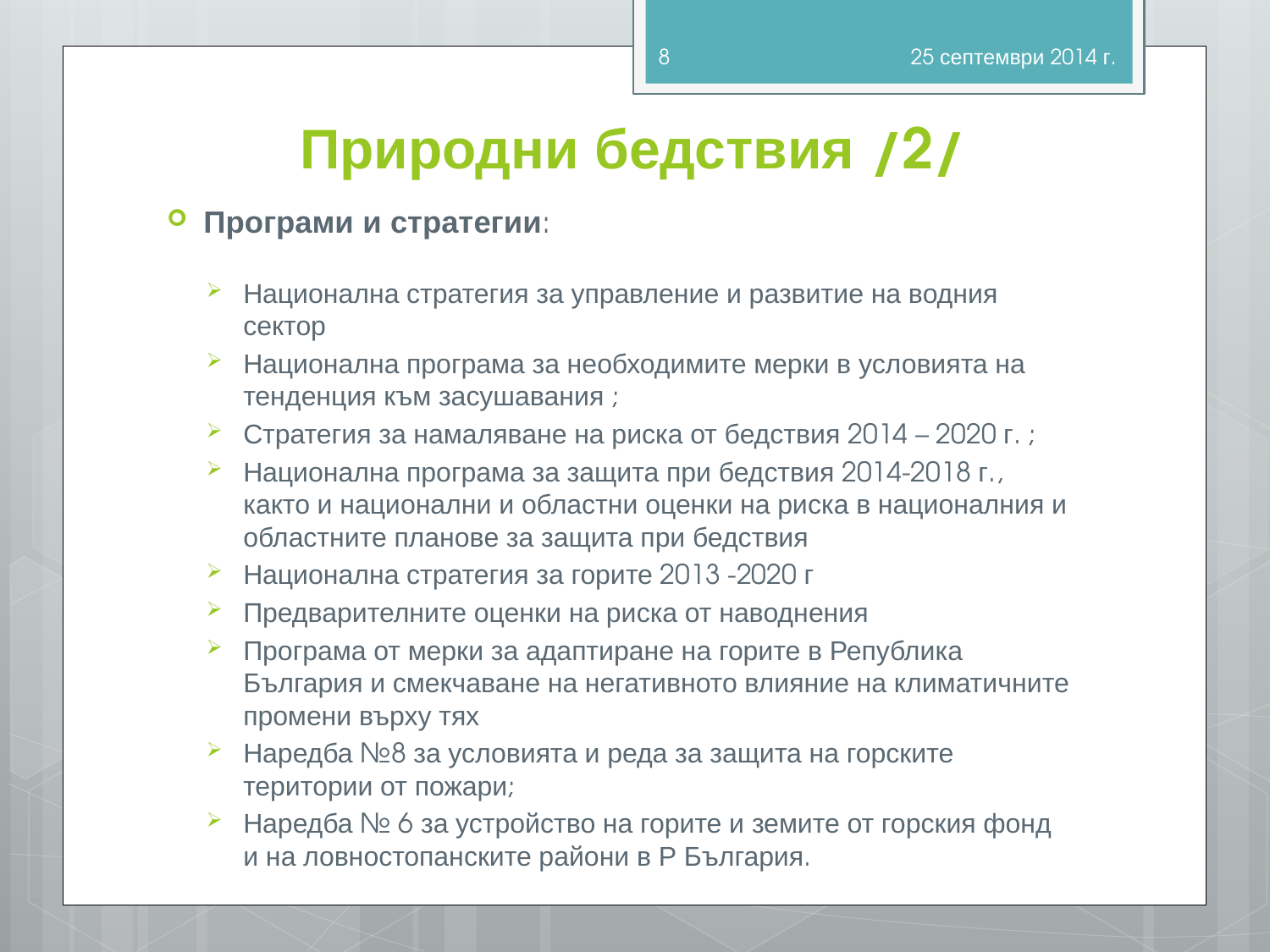

8
25 септември 2014 г.
# Природни бедствия /2/
Програми и стратегии:

Национална стратегия за управление и развитие на водния сектор
Национална програма за необходимите мерки в условията на тенденция към засушавания ;
Стратегия за намаляване на риска от бедствия 2014 – 2020 г. ;
Национална програма за защита при бедствия 2014-2018 г., както и национални и областни оценки на риска в националния и областните планове за защита при бедствия
Национална стратегия за горите 2013 -2020 г
Предварителните оценки на риска от наводнения
Програма от мерки за адаптиране на горите в Република България и смекчаване на негативното влияние на климатичните промени върху тях
Наредба №8 за условията и реда за защита на горските територии от пожари;
Наредба № 6 за устройство на горите и земите от горския фонд и на ловностопанските райони в Р България.